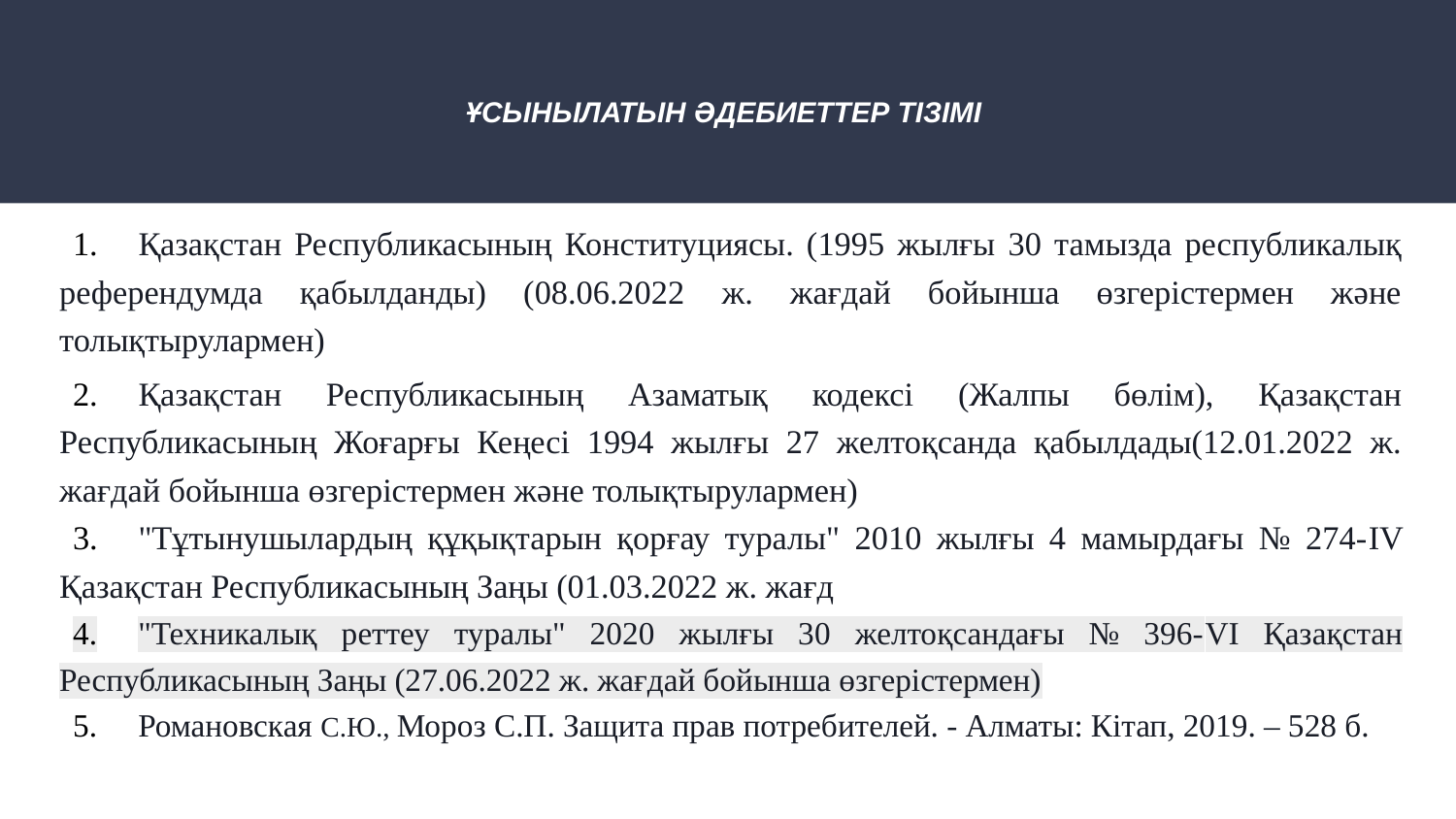

# ҰСЫНЫЛАТЫН ӘДЕБИЕТТЕР ТІЗІМІ
Қазақстан Республикасының Конституциясы. (1995 жылғы 30 тамызда республикалық референдумда қабылданды) (08.06.2022 ж. жағдай бойынша өзгерістермен және толықтырулармен)
Қазақстан Республикасының Азаматық кодексі (Жалпы бөлім), Қазақстан Республикасының Жоғарғы Кеңесі 1994 жылғы 27 желтоқсанда қабылдады(12.01.2022 ж. жағдай бойынша өзгерістермен және толықтырулармен)
"Тұтынушылардың құқықтарын қорғау туралы" 2010 жылғы 4 мамырдағы № 274-IV Қазақстан Республикасының Заңы (01.03.2022 ж. жағд
"Техникалық реттеу туралы" 2020 жылғы 30 желтоқсандағы № 396-VI Қазақстан Республикасының Заңы (27.06.2022 ж. жағдай бойынша өзгерістермен)
Романовская С.Ю., Мороз С.П. Защита прав потребителей. - Алматы: Кітап, 2019. – 528 б.